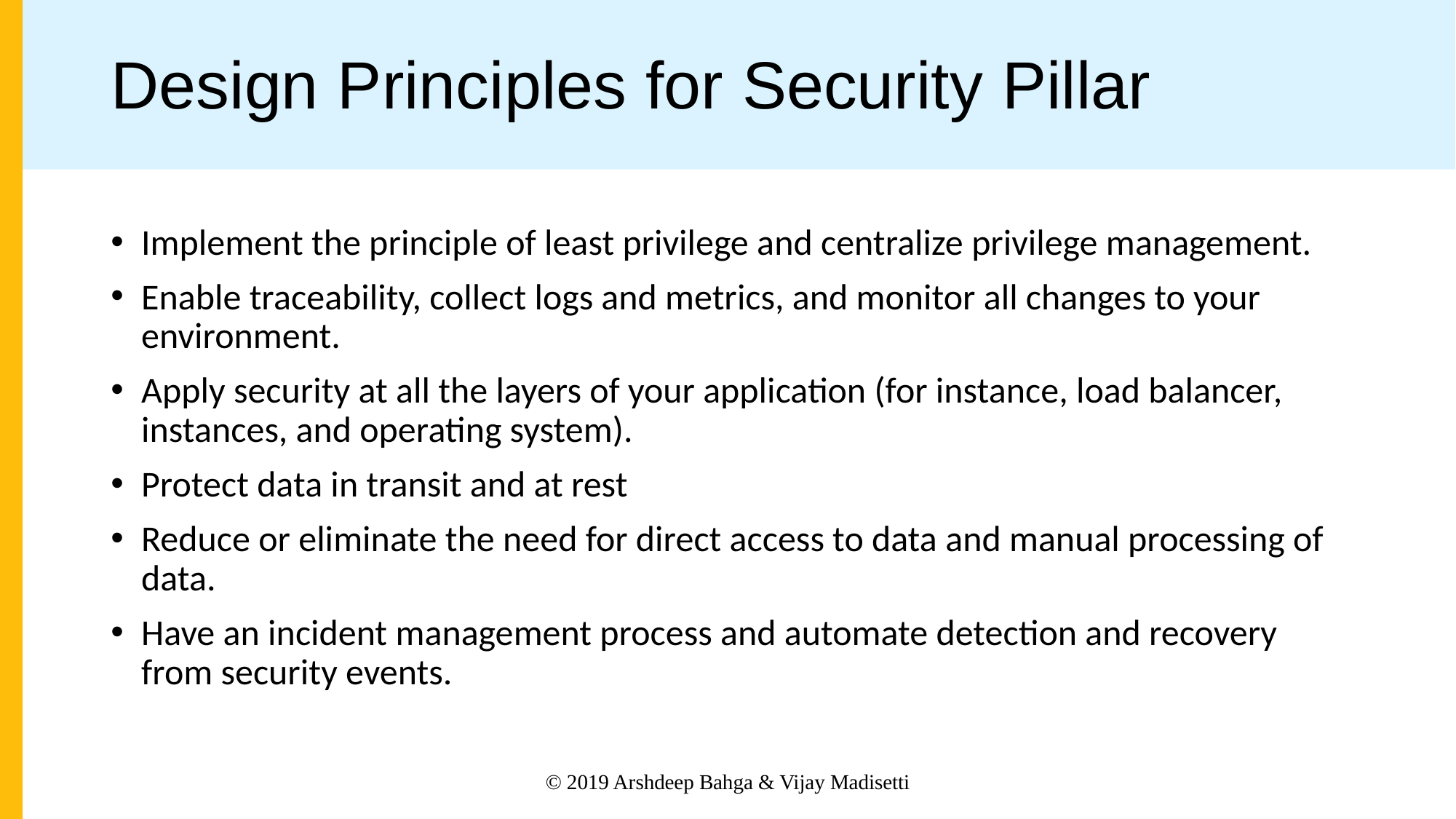

# Design Principles for Security Pillar
Implement the principle of least privilege and centralize privilege management.
Enable traceability, collect logs and metrics, and monitor all changes to your environment.
Apply security at all the layers of your application (for instance, load balancer, instances, and operating system).
Protect data in transit and at rest
Reduce or eliminate the need for direct access to data and manual processing of data.
Have an incident management process and automate detection and recovery from security events.
© 2019 Arshdeep Bahga & Vijay Madisetti